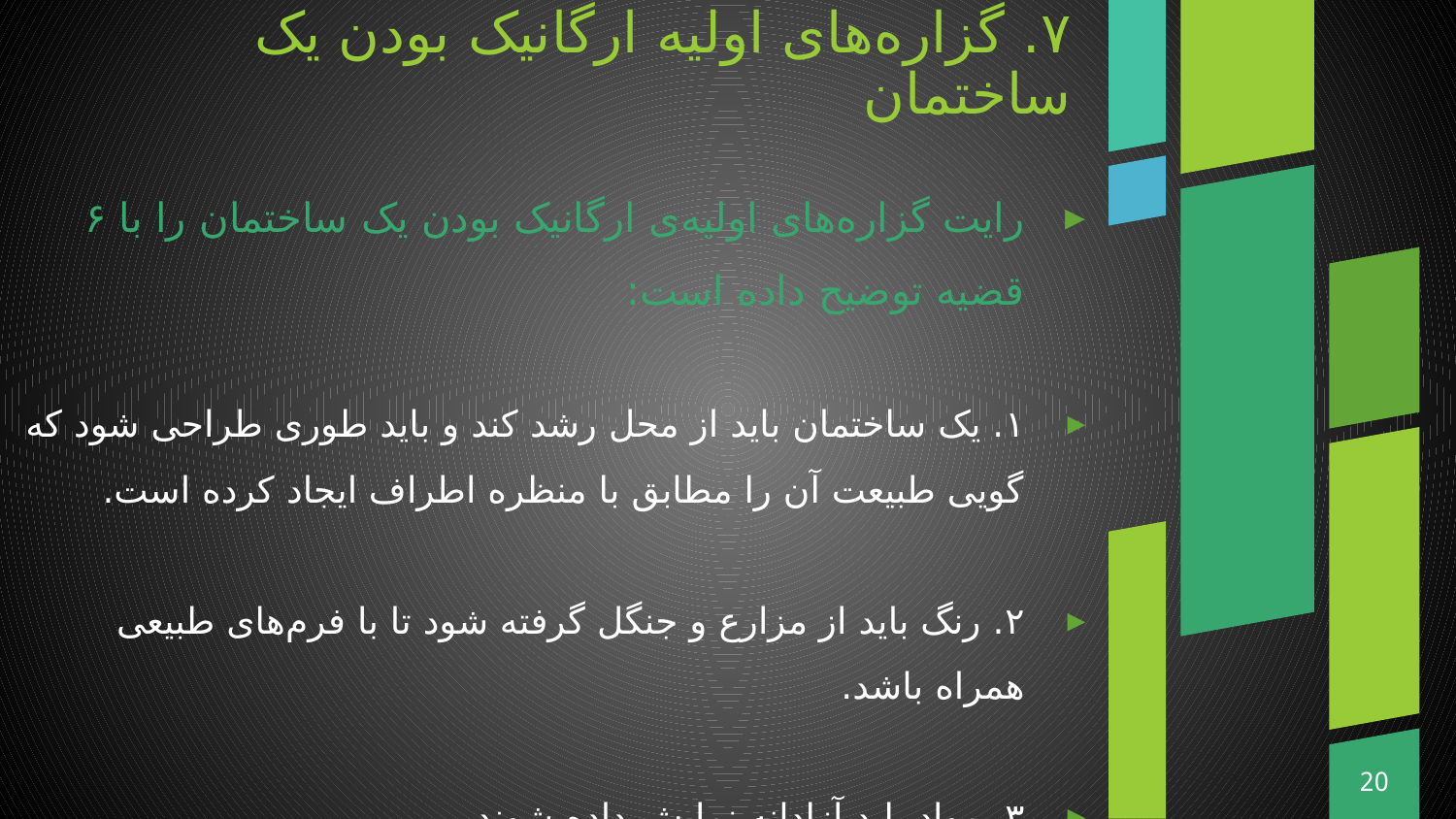

# ۷. گزاره‌های اولیه ارگانیک بودن یک ساختمان
رایت گزاره‌های اولیه‌ی ارگانیک بودن یک ساختمان را با ۶ قضیه توضیح داده است:

۱. یک ساختمان باید از محل رشد کند و باید طوری طراحی شود که گویی طبیعت آن را مطابق با منظره اطراف ایجاد کرده است.

۲. رنگ باید از مزارع و جنگل گرفته شود تا با فرم‌های طبیعی همراه باشد.

۳. مواد باید آزادانه نمایش داده شوند.
20